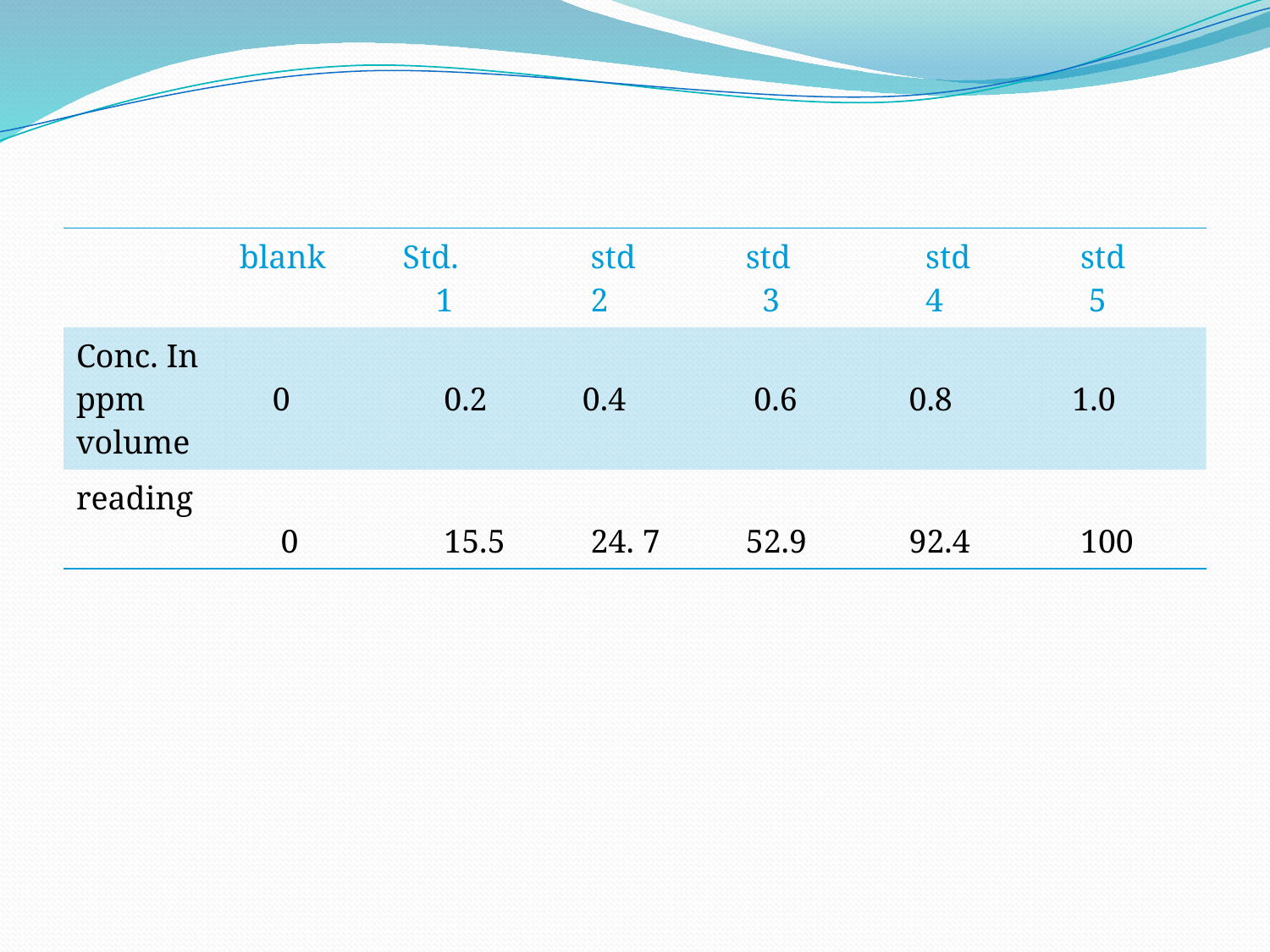

|  | blank | Std. 1 | std 2 | std 3 | std 4 | std 5 |
| --- | --- | --- | --- | --- | --- | --- |
| Conc. In ppm volume | 0 | 0.2 | 0.4 | 0.6 | 0.8 | 1.0 |
| reading | 0 | 15.5 | 24. 7 | 52.9 | 92.4 | 100 |